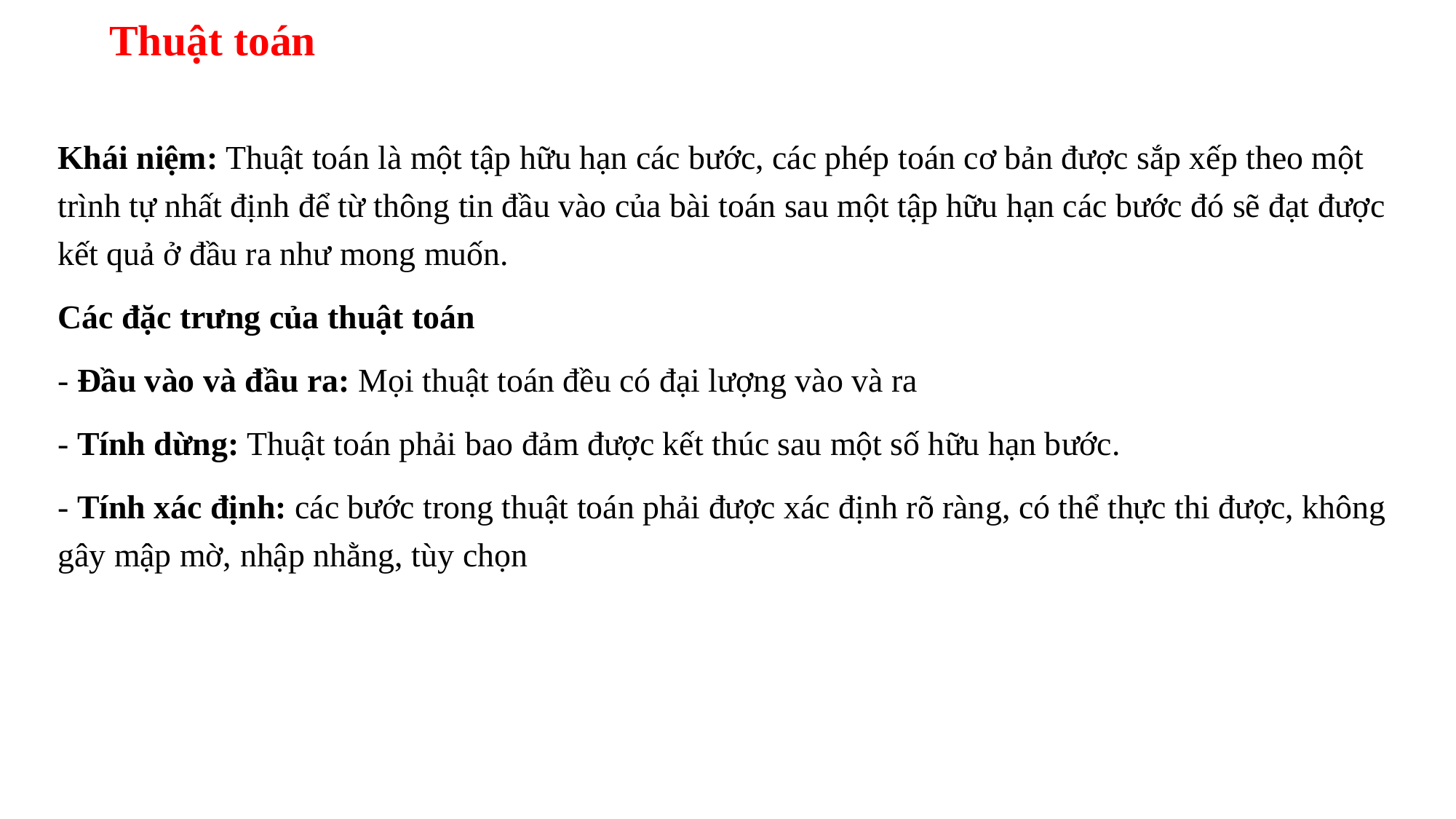

# Thuật toán
Khái niệm: Thuật toán là một tập hữu hạn các bước, các phép toán cơ bản được sắp xếp theo một trình tự nhất định để từ thông tin đầu vào của bài toán sau một tập hữu hạn các bước đó sẽ đạt được kết quả ở đầu ra như mong muốn.
Các đặc trưng của thuật toán
- Đầu vào và đầu ra: Mọi thuật toán đều có đại lượng vào và ra
- Tính dừng: Thuật toán phải bao đảm được kết thúc sau một số hữu hạn bước.
- Tính xác định: các bước trong thuật toán phải được xác định rõ ràng, có thể thực thi được, không gây mập mờ, nhập nhằng, tùy chọn